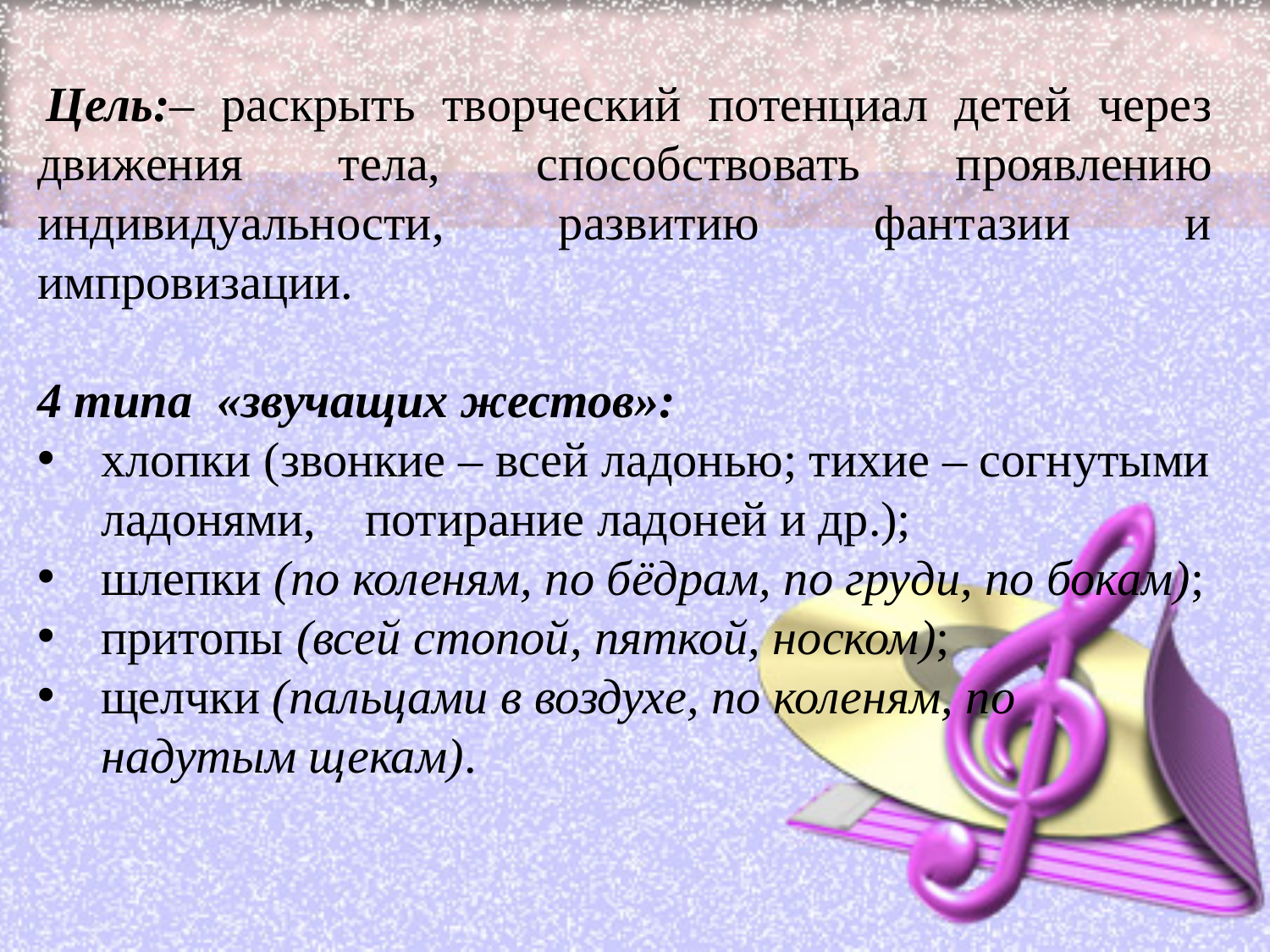

Цель:– раскрыть творческий потенциал детей через движения тела, способствовать проявлению индивидуальности, развитию фантазии и импровизации.

4 типа  «звучащих жестов»:
хлопки (звонкие – всей ладонью; тихие – согнутыми ладонями,    потирание ладоней и др.);
шлепки (по коленям, по бёдрам, по груди, по бокам);
притопы (всей стопой, пяткой, носком);
щелчки (пальцами в воздухе, по коленям, по надутым щекам).